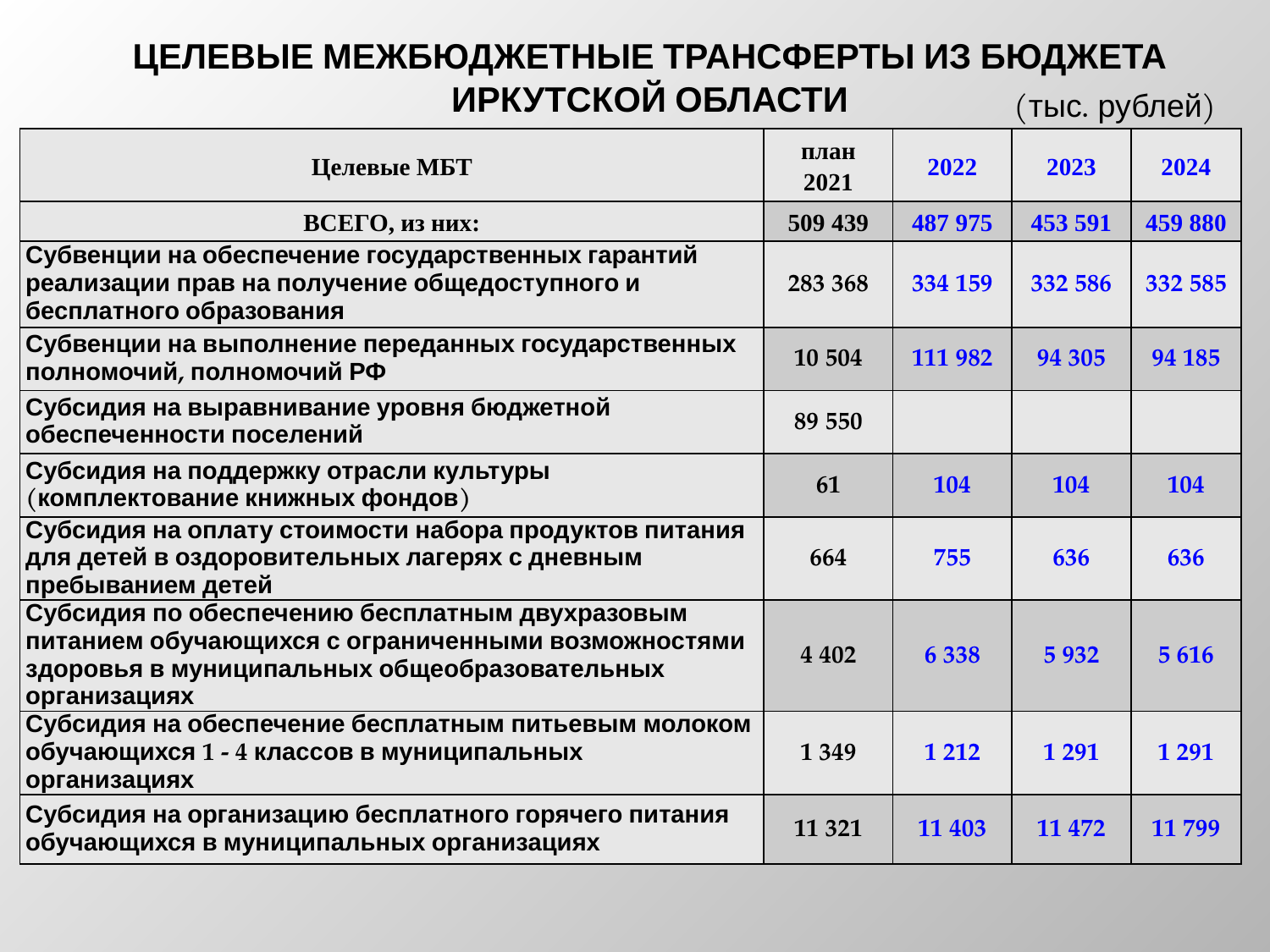

ЦЕЛЕВЫЕ МЕЖБЮДЖЕТНЫЕ ТРАНСФЕРТЫ ИЗ БЮДЖЕТА ИРКУТСКОЙ ОБЛАСТИ
(тыс. рублей)
| Целевые МБТ | план 2021 | 2022 | 2023 | 2024 |
| --- | --- | --- | --- | --- |
| ВСЕГО, из них: | 509 439 | 487 975 | 453 591 | 459 880 |
| Субвенции на обеспечение государственных гарантий реализации прав на получение общедоступного и бесплатного образования | 283 368 | 334 159 | 332 586 | 332 585 |
| Субвенции на выполнение переданных государственных полномочий, полномочий РФ | 10 504 | 111 982 | 94 305 | 94 185 |
| Субсидия на выравнивание уровня бюджетной обеспеченности поселений | 89 550 |  |  |  |
| Субсидия на поддержку отрасли культуры (комплектование книжных фондов) | 61 | 104 | 104 | 104 |
| Субсидия на оплату стоимости набора продуктов питания для детей в оздоровительных лагерях с дневным пребыванием детей | 664 | 755 | 636 | 636 |
| Субсидия по обеспечению бесплатным двухразовым питанием обучающихся с ограниченными возможностями здоровья в муниципальных общеобразовательных организациях | 4 402 | 6 338 | 5 932 | 5 616 |
| Субсидия на обеспечение бесплатным питьевым молоком обучающихся 1 - 4 классов в муниципальных организациях | 1 349 | 1 212 | 1 291 | 1 291 |
| Субсидия на организацию бесплатного горячего питания обучающихся в муниципальных организациях | 11 321 | 11 403 | 11 472 | 11 799 |